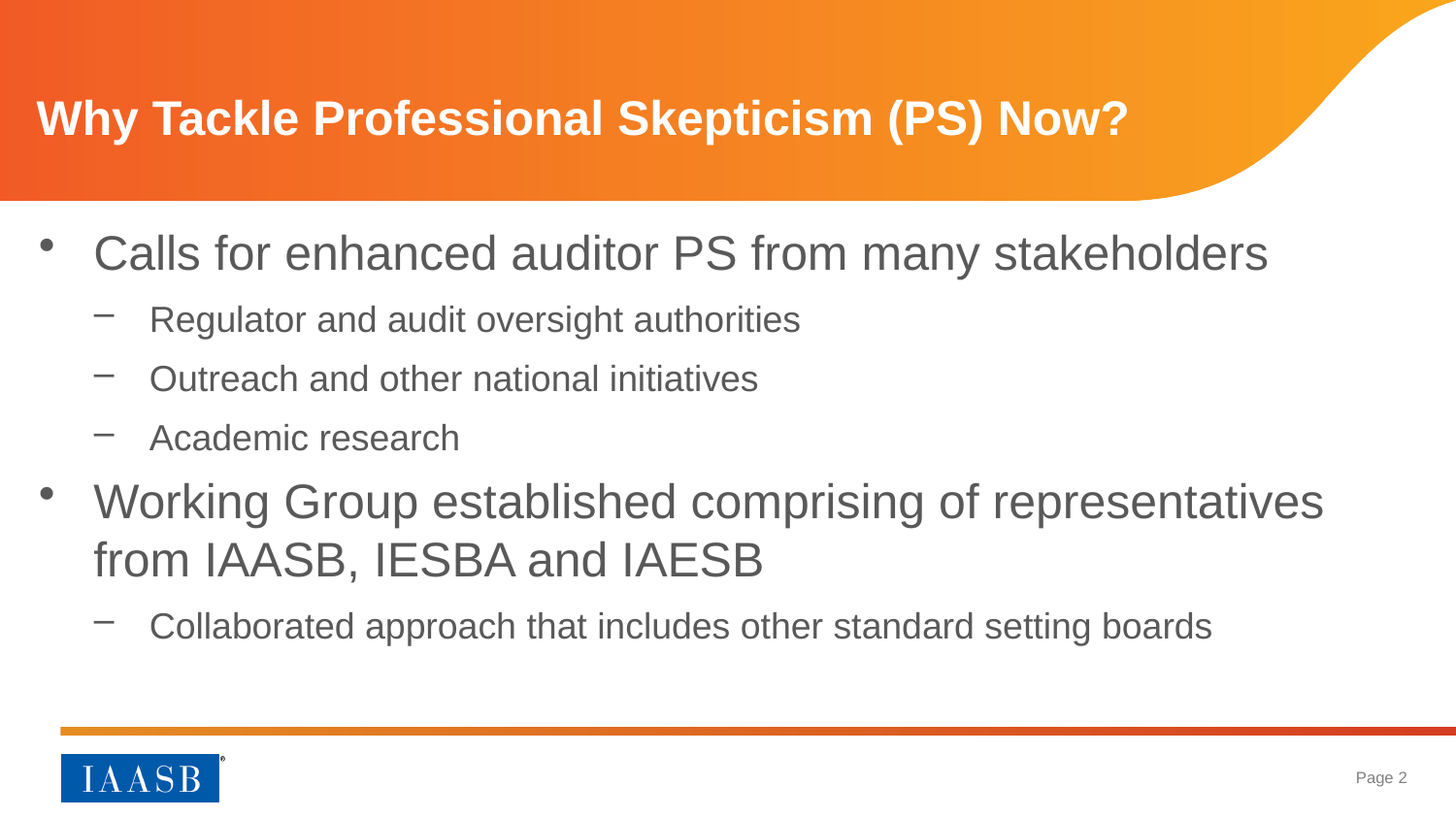

# Why Tackle Professional Skepticism (PS) Now?
Calls for enhanced auditor PS from many stakeholders
Regulator and audit oversight authorities
Outreach and other national initiatives
Academic research
Working Group established comprising of representatives from IAASB, IESBA and IAESB
Collaborated approach that includes other standard setting boards